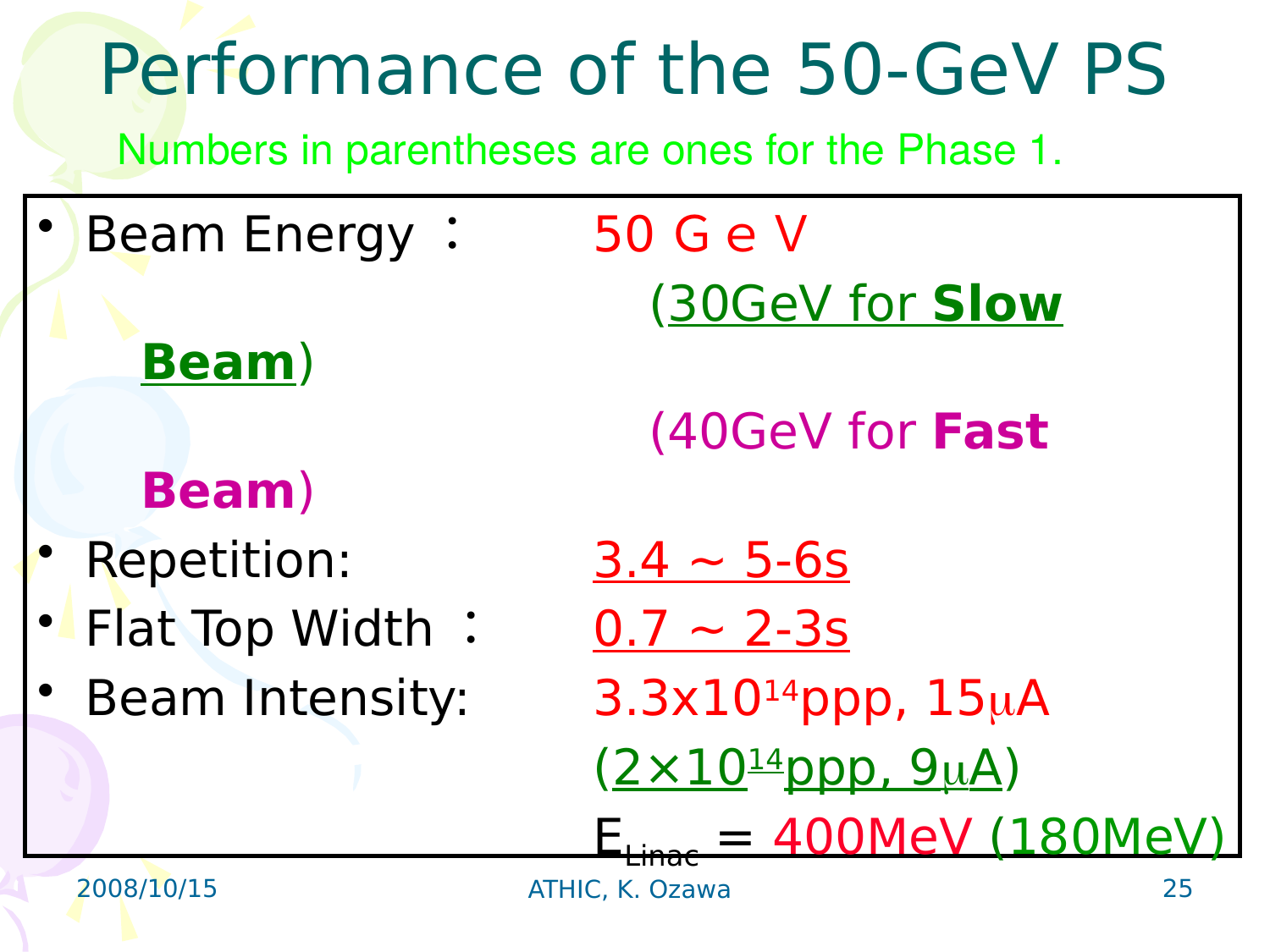

# Performance of the 50-GeV PS
Numbers in parentheses are ones for the Phase 1.
Beam Energy： 	50ＧｅＶ
					(30GeV for Slow Beam)
					(40GeV for Fast Beam)
Repetition: 		3.4 ~ 5-6s
Flat Top Width：	0.7 ~ 2-3s
Beam Intensity:	3.3x1014ppp, 15μA
					(2×1014ppp, 9μA)
					ELinac = 400MeV (180MeV)
Beam Power: 	750kW   (270kW)
2008/10/15
25
ATHIC, K. Ozawa